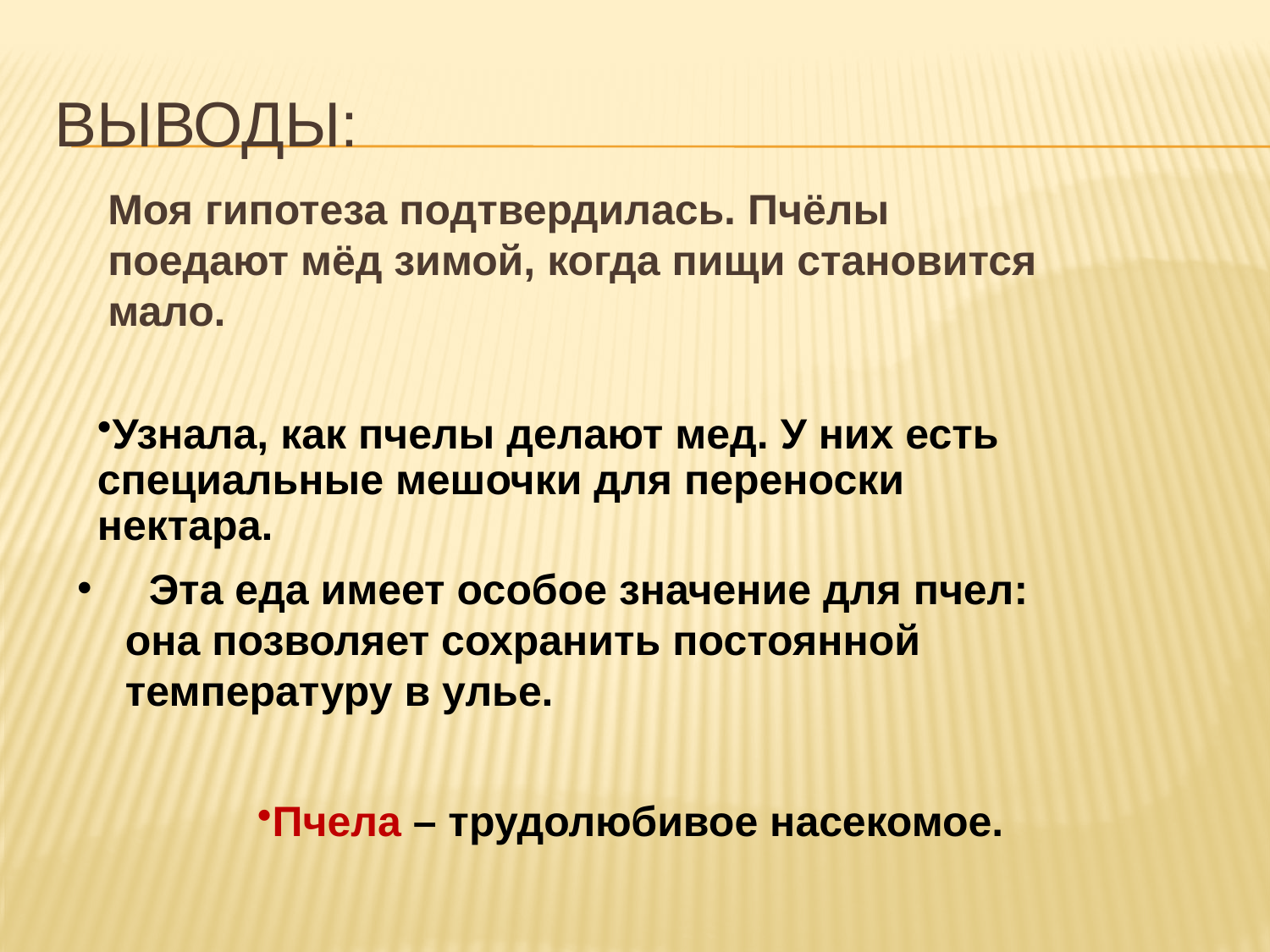

# Выводы:
Моя гипотеза подтвердилась. Пчёлы поедают мёд зимой, когда пищи становится мало.

Узнала, как пчелы делают мед. У них есть специальные мешочки для переноски нектара.

  Эта еда имеет особое значение для пчел: она позволяет сохранить постоянной температуру в улье.

Пчела – трудолюбивое насекомое.